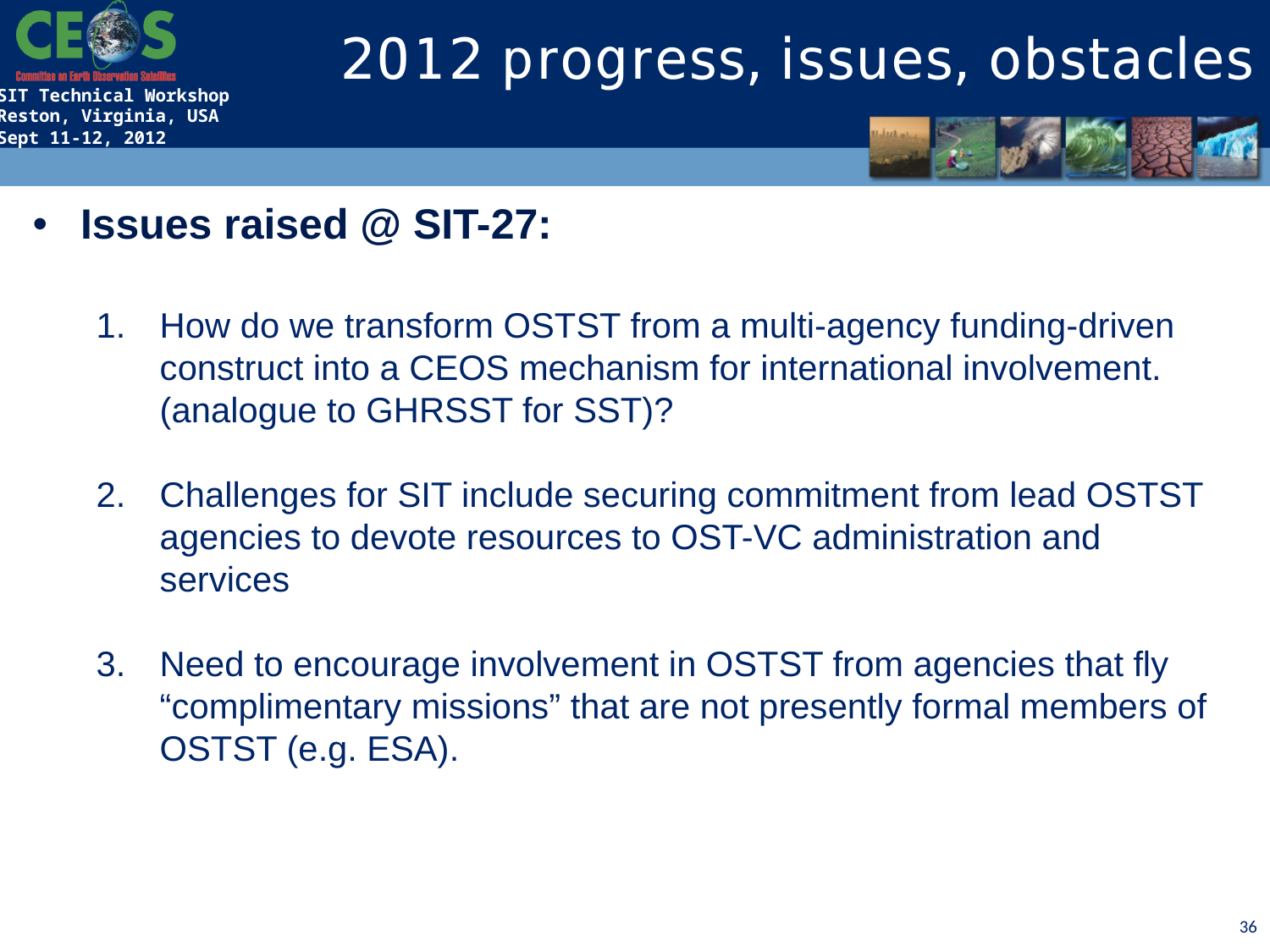

2012 progress, issues, obstacles
Issues raised @ SIT-27:

How do we transform OSTST from a multi-agency funding-driven construct into a CEOS mechanism for international involvement. (analogue to GHRSST for SST)?

Challenges for SIT include securing commitment from lead OSTST agencies to devote resources to OST-VC administration and services

Need to encourage involvement in OSTST from agencies that fly “complimentary missions” that are not presently formal members of OSTST (e.g. ESA).
36